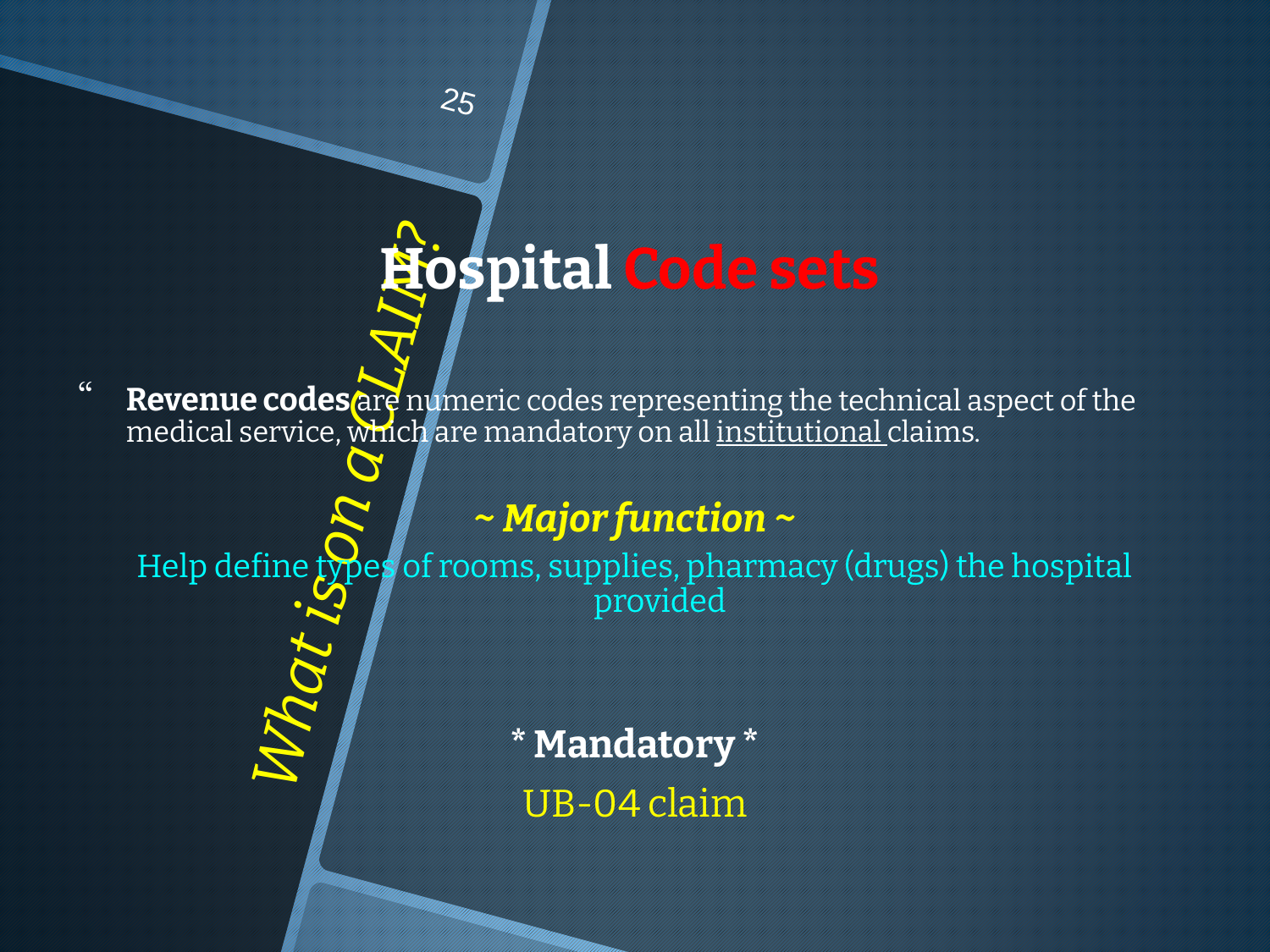

25
Hospital Code sets

Revenue codes are numeric codes representing the technical aspect of the medical service, which are mandatory on all institutional claims.

~ Major function ~
Help define types of rooms, supplies, pharmacy (drugs) the hospital provided

* Mandatory *
UB-04 claim

# What is on a CLAIM?